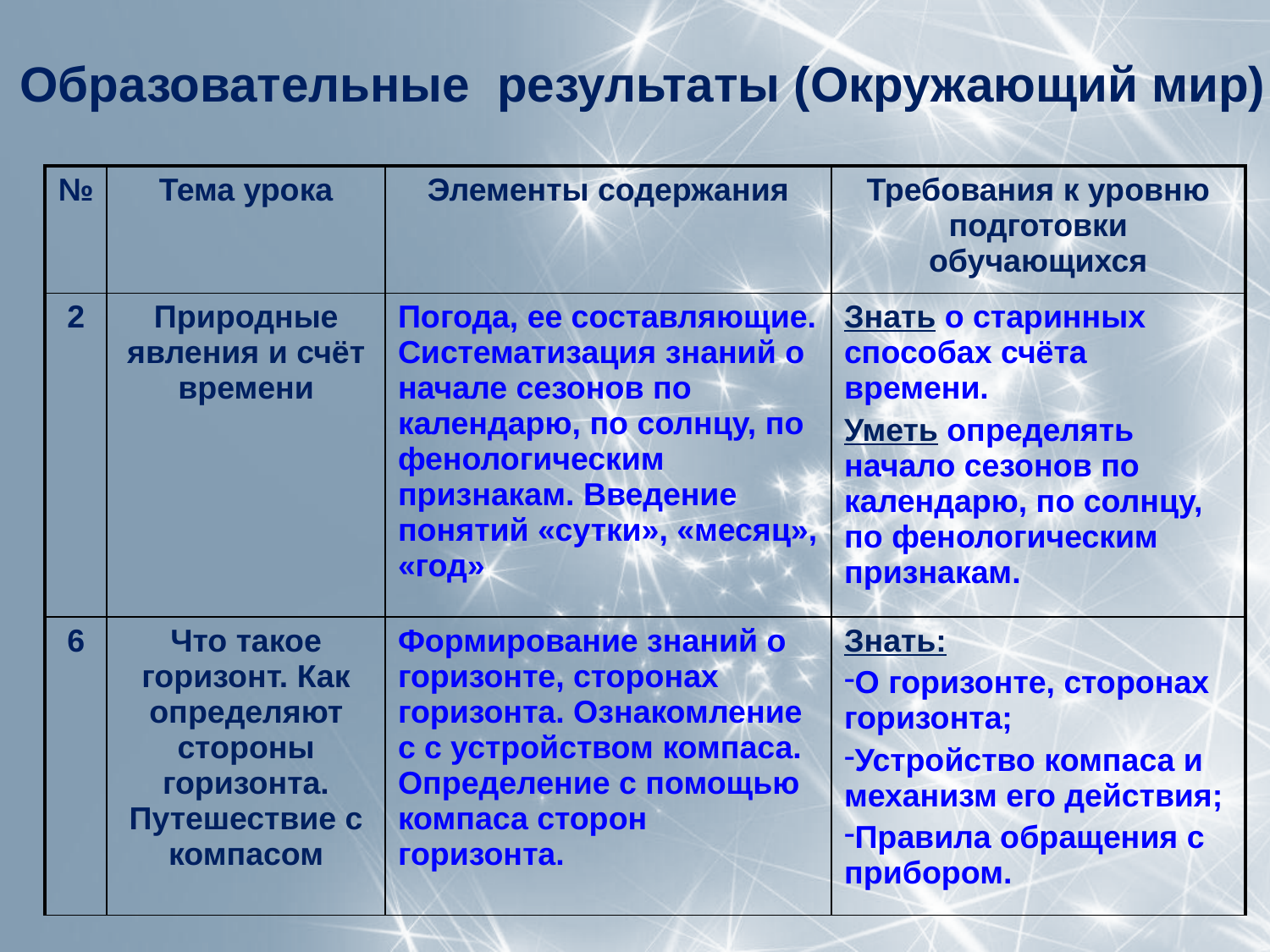

Образовательные  результаты (Окружающий мир)
| № | Тема урока | Элементы содержания | Требования к уровню подготовки обучающихся |
| --- | --- | --- | --- |
| 2 | Природные явления и счёт времени | Погода, ее составляющие. Систематизация знаний о начале сезонов по календарю, по солнцу, по фенологическим признакам. Введение понятий «сутки», «месяц», «год» | Знать о старинных способах счёта времени. Уметь определять начало сезонов по календарю, по солнцу, по фенологическим признакам. |
| 6 | Что такое горизонт. Как определяют стороны горизонта. Путешествие с компасом | Формирование знаний о горизонте, сторонах горизонта. Ознакомление с с устройством компаса. Определение с помощью компаса сторон горизонта. | Знать: О горизонте, сторонах горизонта; Устройство компаса и механизм его действия; Правила обращения с прибором. |